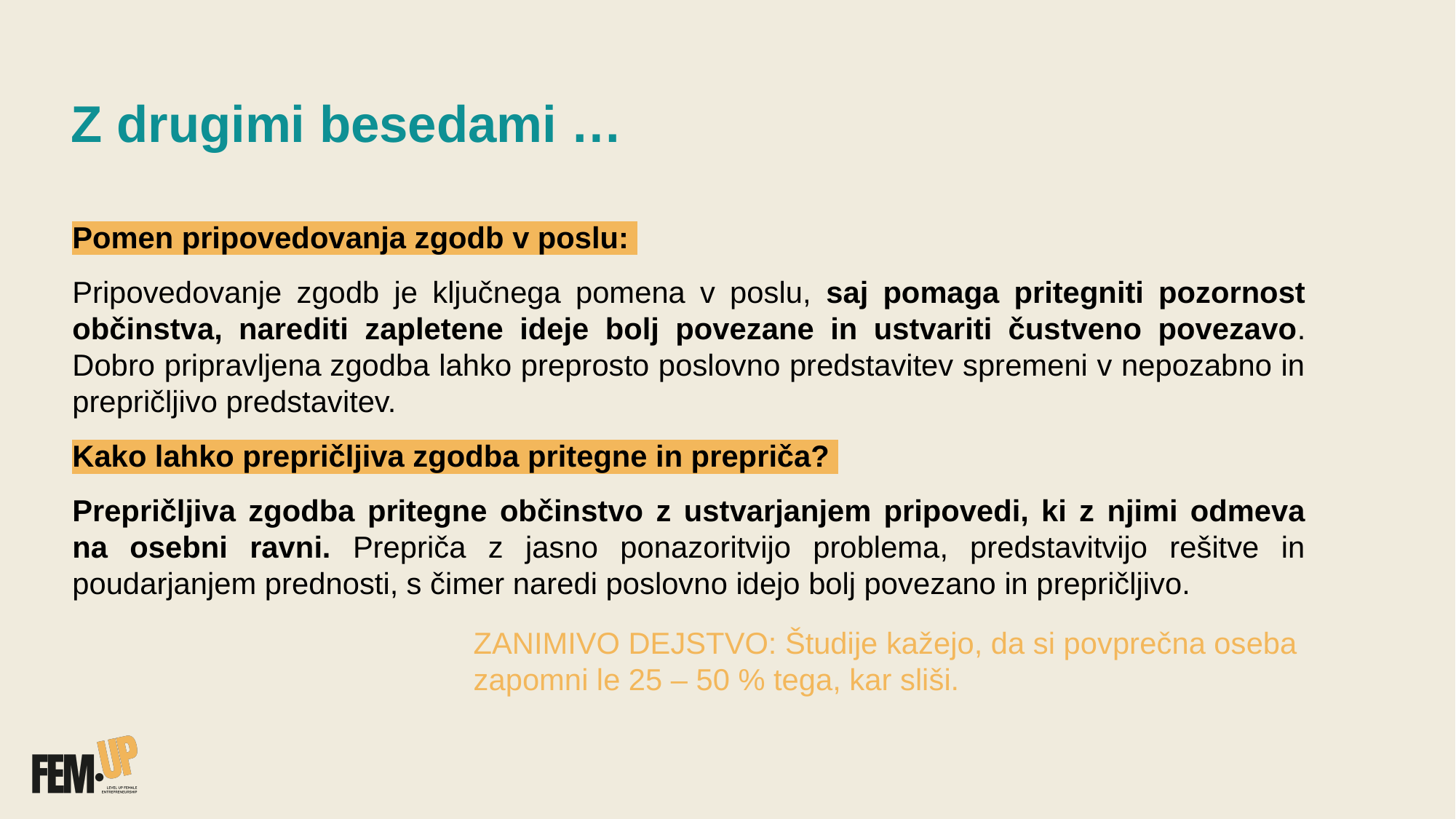

# Z drugimi besedami …

Pomen pripovedovanja zgodb v poslu:
Pripovedovanje zgodb je ključnega pomena v poslu, saj pomaga pritegniti pozornost občinstva, narediti zapletene ideje bolj povezane in ustvariti čustveno povezavo. Dobro pripravljena zgodba lahko preprosto poslovno predstavitev spremeni v nepozabno in prepričljivo predstavitev.
Kako lahko prepričljiva zgodba pritegne in prepriča?
Prepričljiva zgodba pritegne občinstvo z ustvarjanjem pripovedi, ki z njimi odmeva na osebni ravni. Prepriča z jasno ponazoritvijo problema, predstavitvijo rešitve in poudarjanjem prednosti, s čimer naredi poslovno idejo bolj povezano in prepričljivo.
ZANIMIVO DEJSTVO: Študije kažejo, da si povprečna oseba zapomni le 25 – 50 % tega, kar sliši.